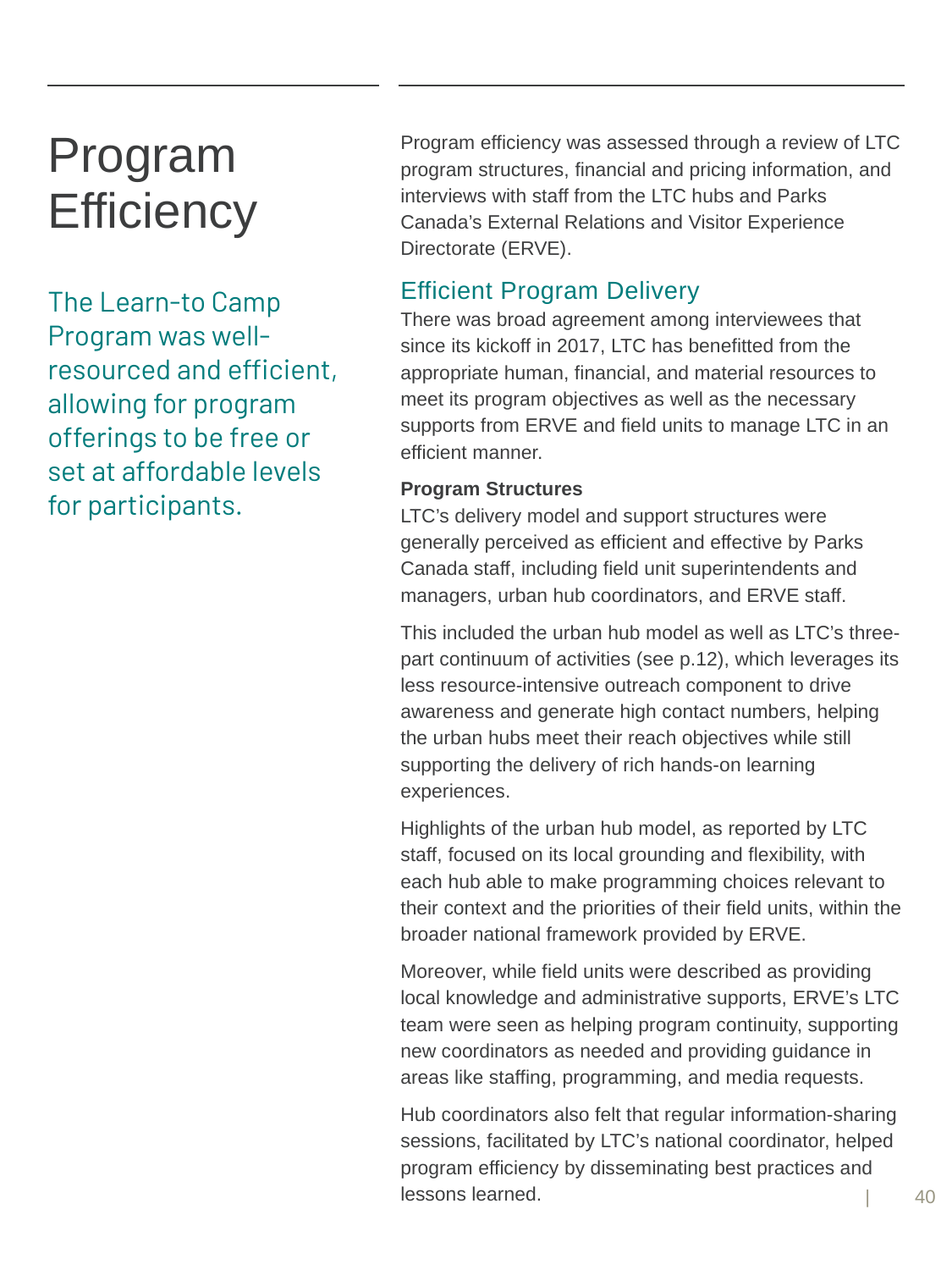

Program efficiency was assessed through a review of LTC program structures, financial and pricing information, and interviews with staff from the LTC hubs and Parks Canada’s External Relations and Visitor Experience Directorate (ERVE).
Efficient Program Delivery
There was broad agreement among interviewees that since its kickoff in 2017, LTC has benefitted from the appropriate human, financial, and material resources to meet its program objectives as well as the necessary supports from ERVE and field units to manage LTC in an efficient manner.
Program Structures
LTC’s delivery model and support structures were generally perceived as efficient and effective by Parks Canada staff, including field unit superintendents and managers, urban hub coordinators, and ERVE staff.
This included the urban hub model as well as LTC’s three-part continuum of activities (see p.12), which leverages its less resource-intensive outreach component to drive awareness and generate high contact numbers, helping the urban hubs meet their reach objectives while still supporting the delivery of rich hands-on learning experiences.
Highlights of the urban hub model, as reported by LTC staff, focused on its local grounding and flexibility, with each hub able to make programming choices relevant to their context and the priorities of their field units, within the broader national framework provided by ERVE.
Moreover, while field units were described as providing local knowledge and administrative supports, ERVE’s LTC team were seen as helping program continuity, supporting new coordinators as needed and providing guidance in areas like staffing, programming, and media requests.
Hub coordinators also felt that regular information-sharing sessions, facilitated by LTC’s national coordinator, helped program efficiency by disseminating best practices and lessons learned.

# Program Efficiency
The Learn-to Camp Program was well-resourced and efficient, allowing for program offerings to be free or set at affordable levels for participants.